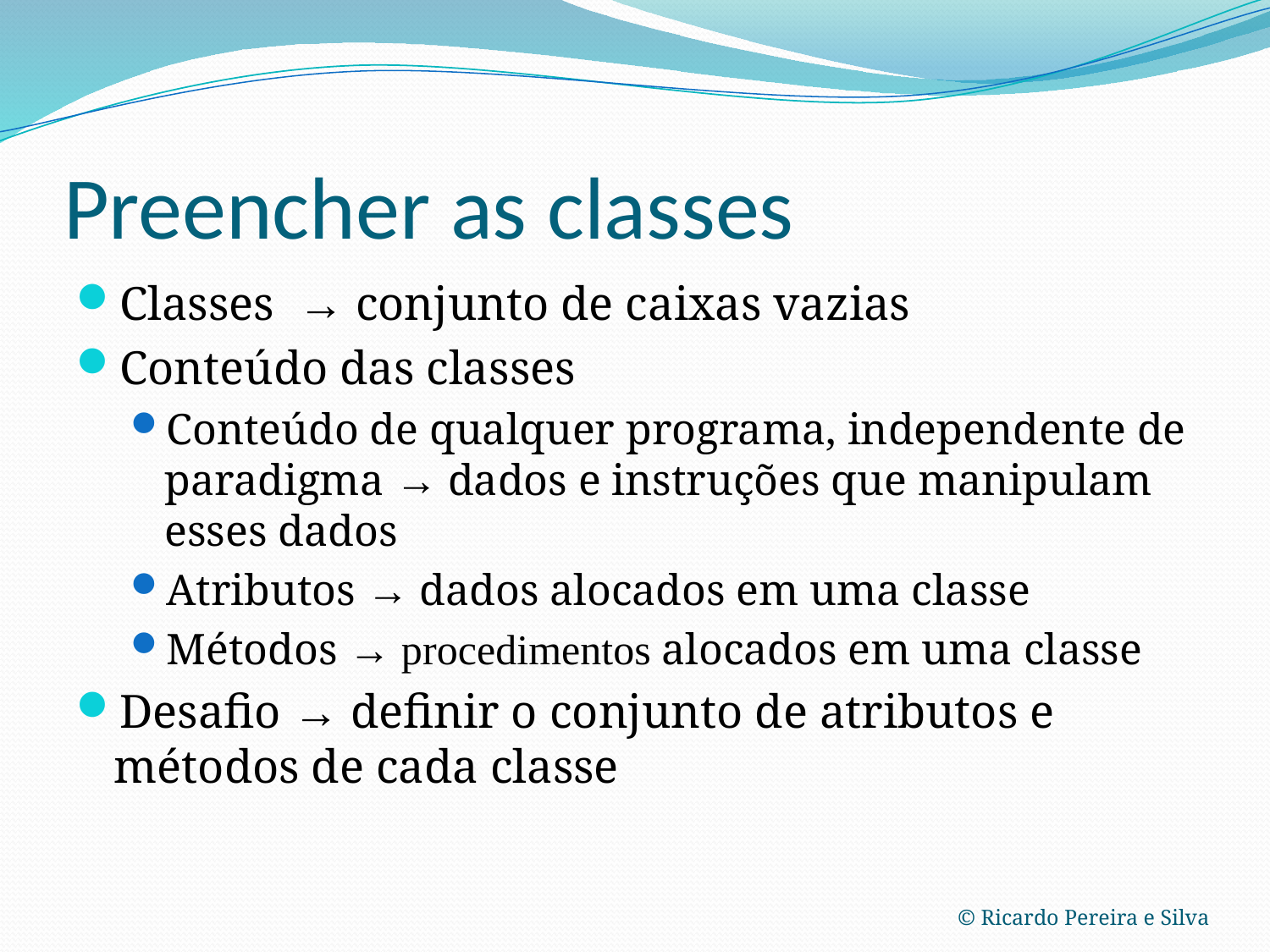

# Preencher as classes
Classes  → conjunto de caixas vazias
Conteúdo das classes
Conteúdo de qualquer programa, independente de paradigma → dados e instruções que manipulam esses dados
Atributos → dados alocados em uma classe
Métodos → procedimentos alocados em uma classe
Desafio → definir o conjunto de atributos e métodos de cada classe
© Ricardo Pereira e Silva